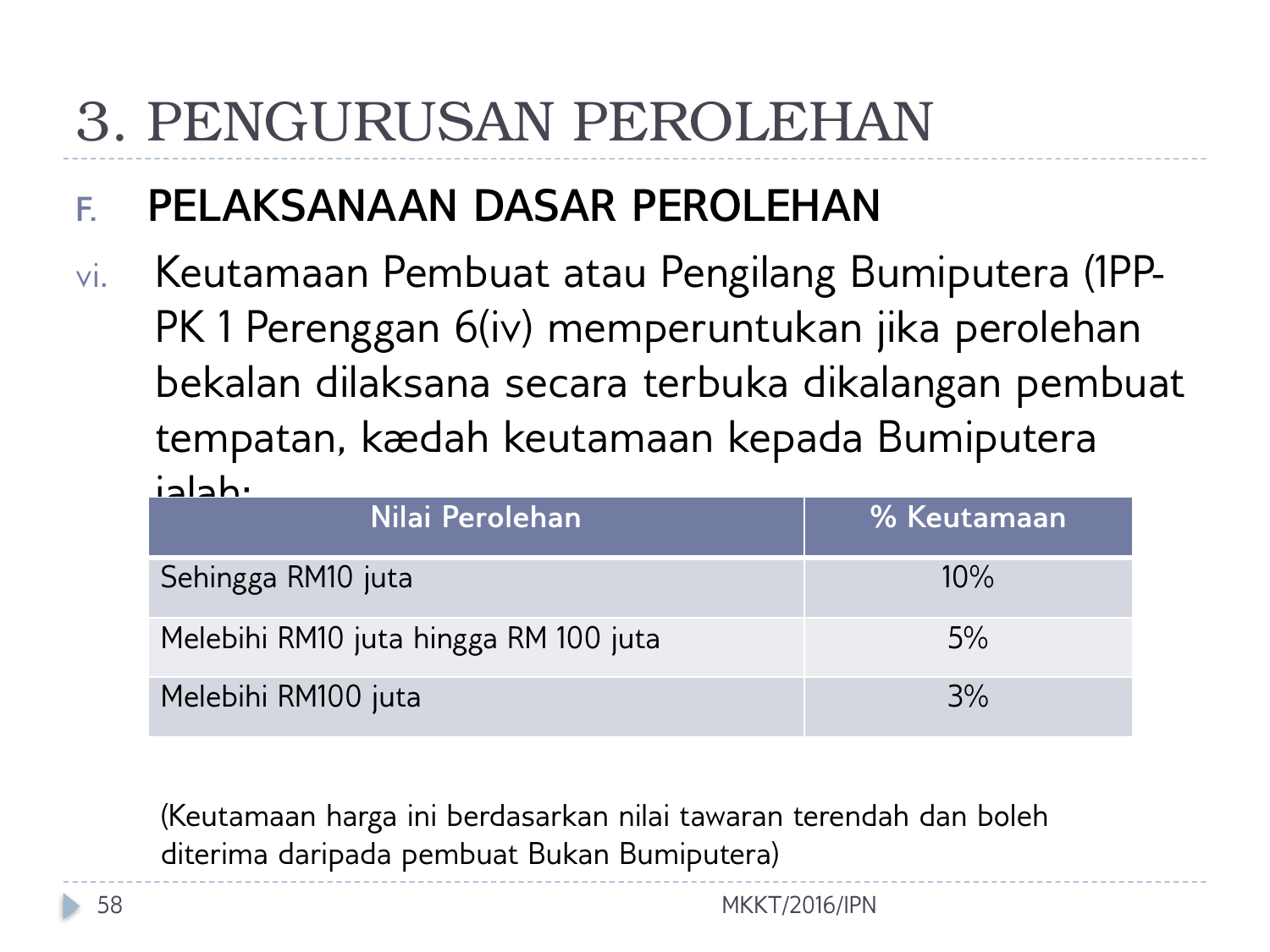

# 3. PENGURUSAN PEROLEHAN
PELAKSANAAN DASAR PEROLEHAN
Keutamaan Pembuat atau Pengilang Bumiputera (1PP-PK 1 Perenggan 6(iv) memperuntukan jika perolehan bekalan dilaksana secara terbuka dikalangan pembuat tempatan, kaedah keutamaan kepada Bumiputera ialah:
| Nilai Perolehan | % Keutamaan |
| --- | --- |
| Sehingga RM10 juta | 10% |
| Melebihi RM10 juta hingga RM 100 juta | 5% |
| Melebihi RM100 juta | 3% |
(Keutamaan harga ini berdasarkan nilai tawaran terendah dan boleh diterima daripada pembuat Bukan Bumiputera)
58
MKKT/2016/IPN